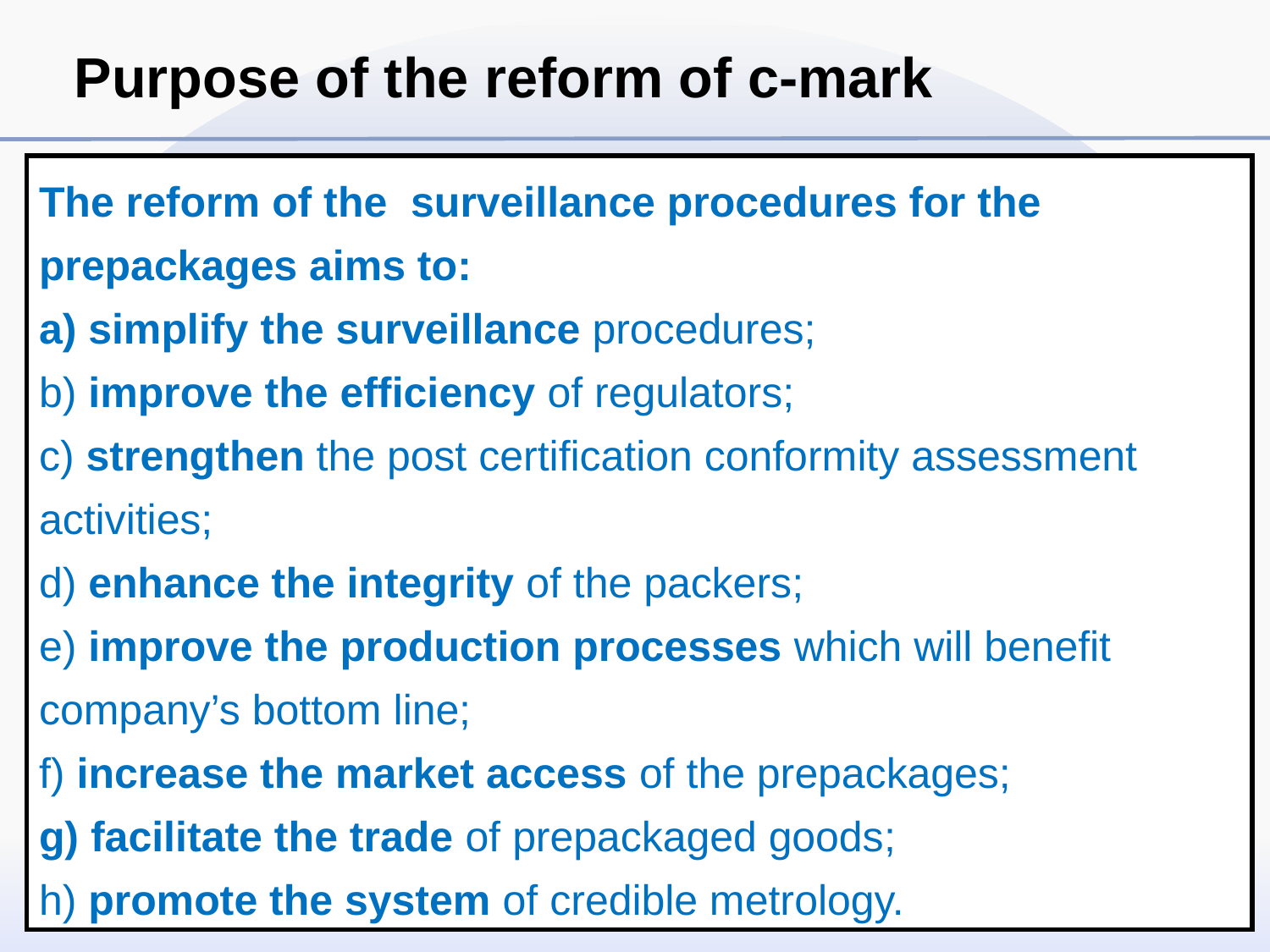

Purpose of the reform of c-mark
The reform of the  surveillance procedures for the prepackages aims to:
 simplify the surveillance procedures;
 improve the efficiency of regulators;
 strengthen the post certification conformity assessment activities;
 enhance the integrity of the packers;
 improve the production processes which will benefit company’s bottom line;
 increase the market access of the prepackages;
 facilitate the trade of prepackaged goods;
 promote the system of credible metrology.